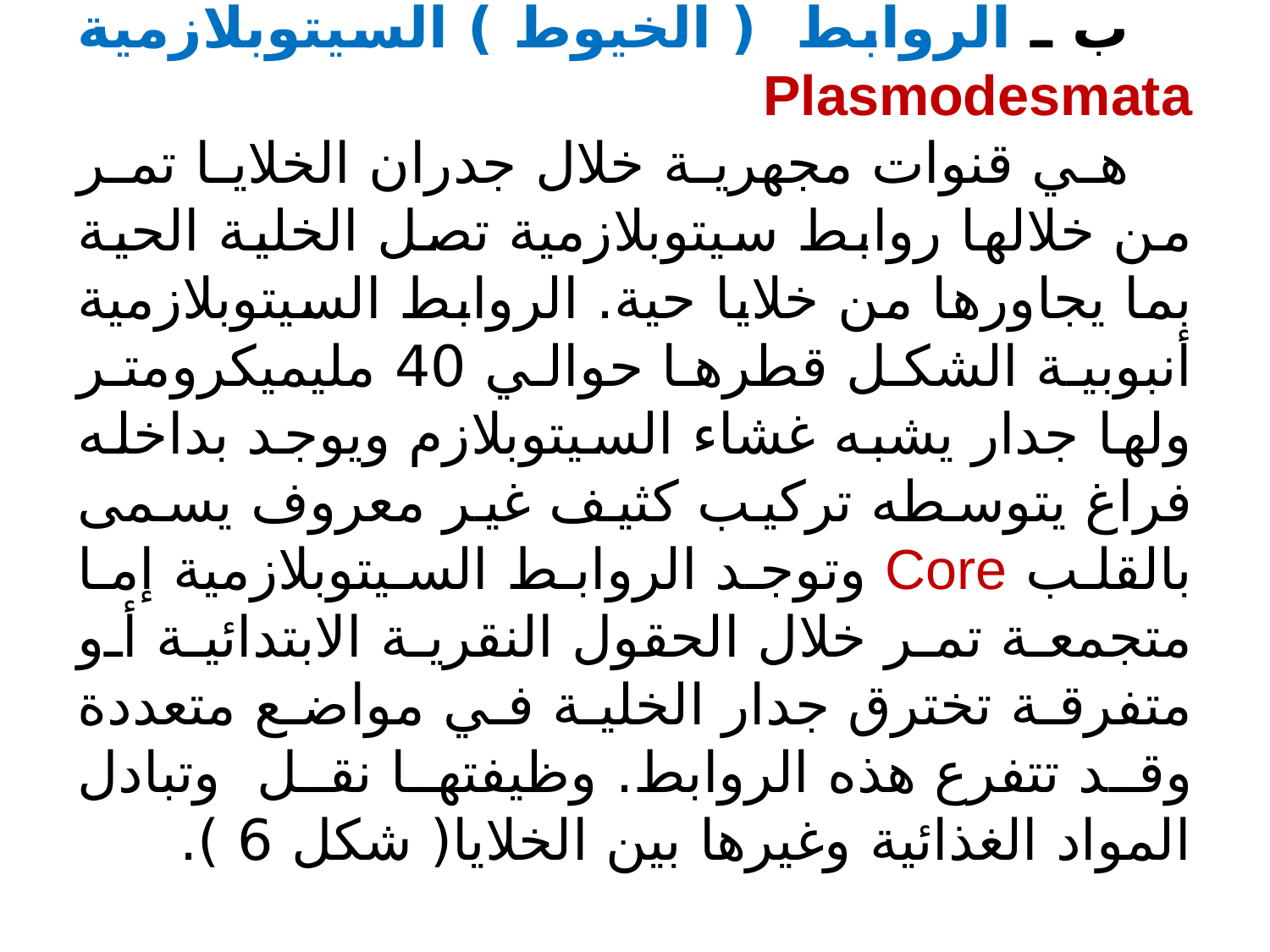

ب ـ الروابط  ( الخيوط ) السيتوبلازمية Plasmodesmata
هي قنوات مجهرية خلال جدران الخلايا تمر من خلالها روابط سيتوبلازمية تصل الخلية الحية بما يجاورها من خلايا حية. الروابط السيتوبلازمية أنبوبية الشكل قطرها حوالي 40 مليميكرومتر ولها جدار يشبه غشاء السيتوبلازم ويوجد بداخله فراغ يتوسطه تركيب كثيف غير معروف يسمى بالقلب Core وتوجد الروابط السيتوبلازمية إما متجمعة تمر خلال الحقول النقرية الابتدائية أو متفرقة تخترق جدار الخلية في مواضع متعددة وقد تتفرع هذه الروابط. وظيفتها نقل  وتبادل المواد الغذائية وغيرها بين الخلايا( شكل 6 ).